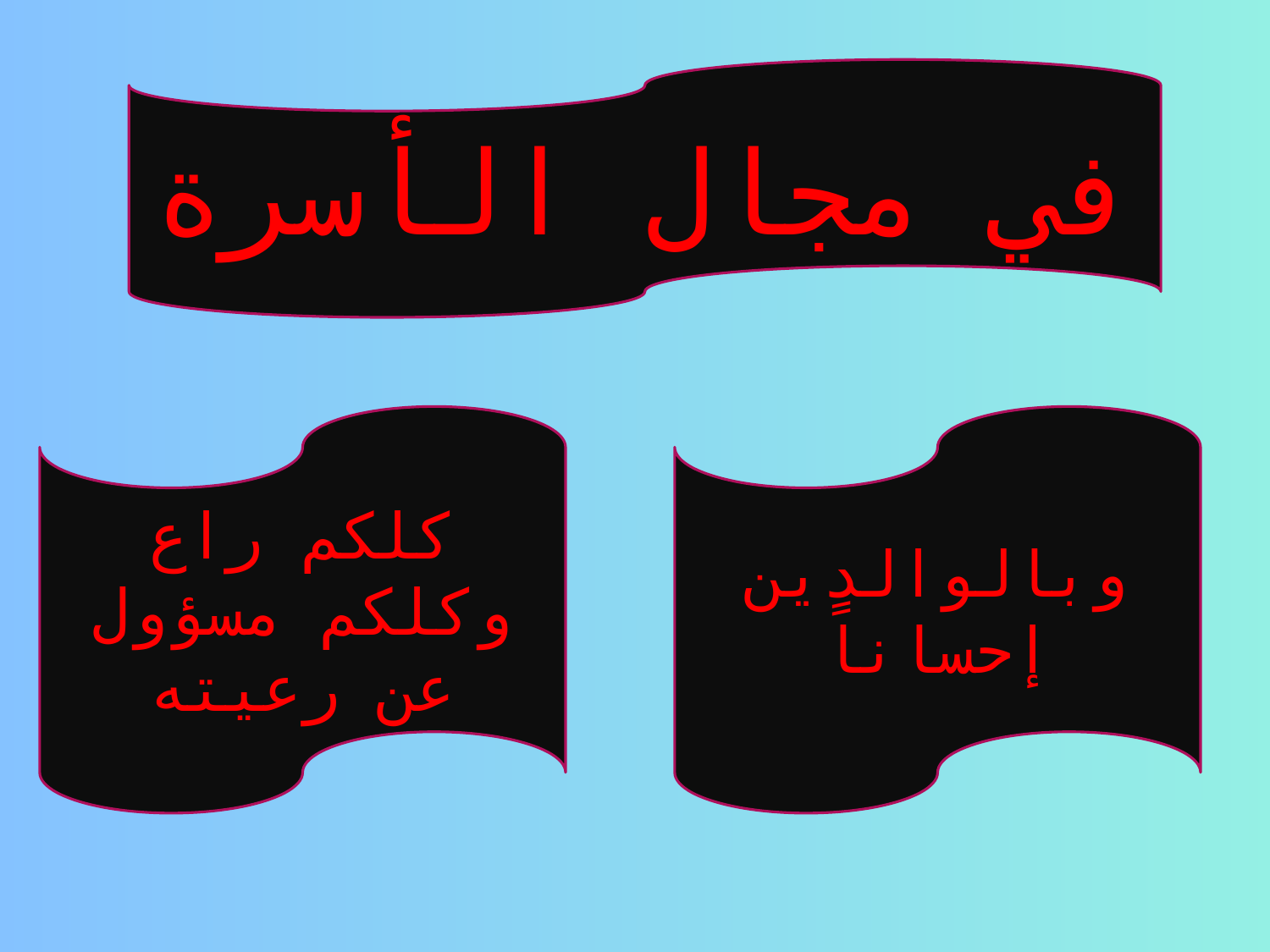

في مجال الأسرة
كلكم راع وكلكم مسؤول عن رعيته
وبالوالدين إحساناً